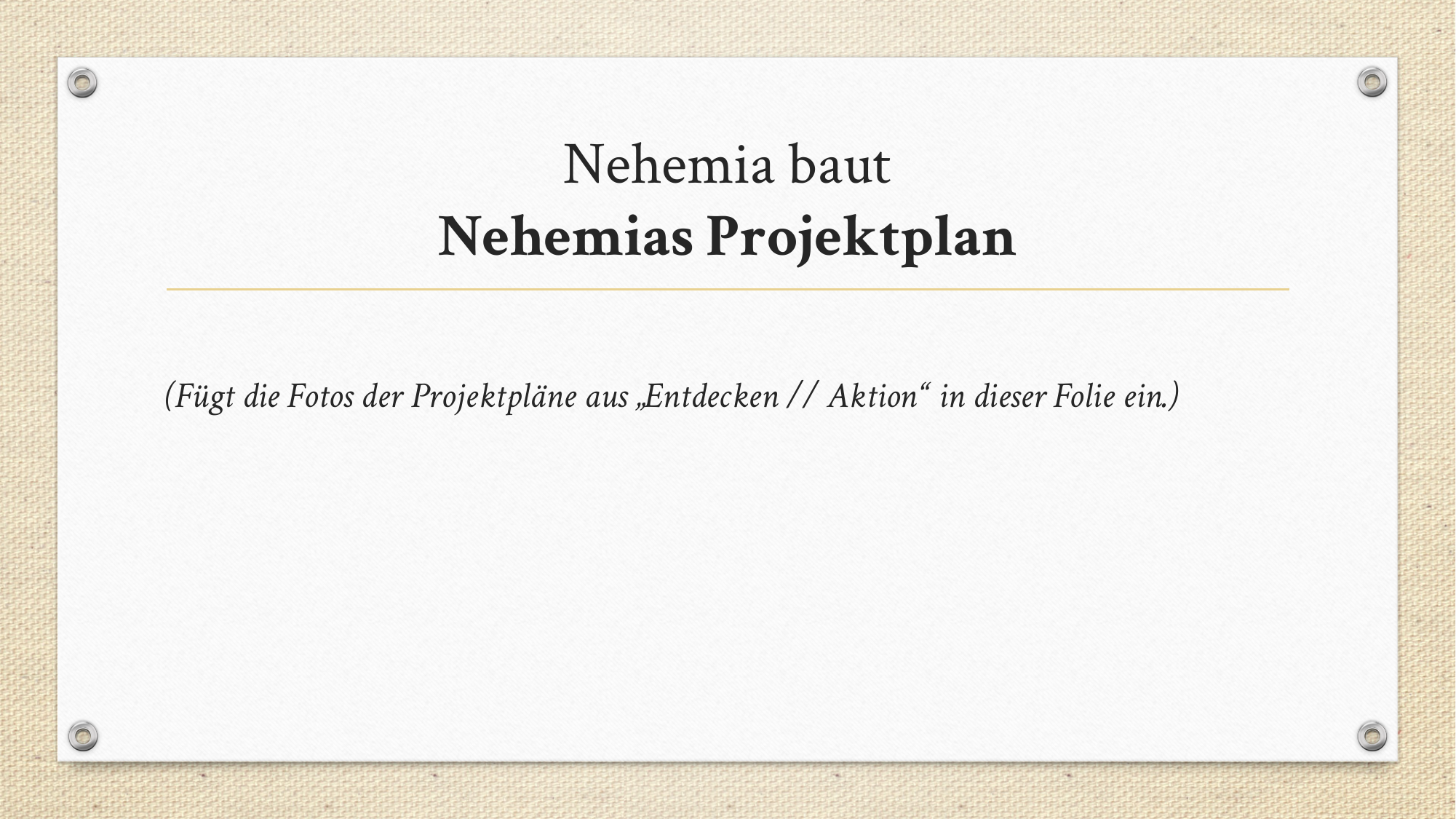

# Nehemia baut Nehemias Projektplan

(Fügt die Fotos der Projektpläne aus „Entdecken // Aktion“ in dieser Folie ein.)